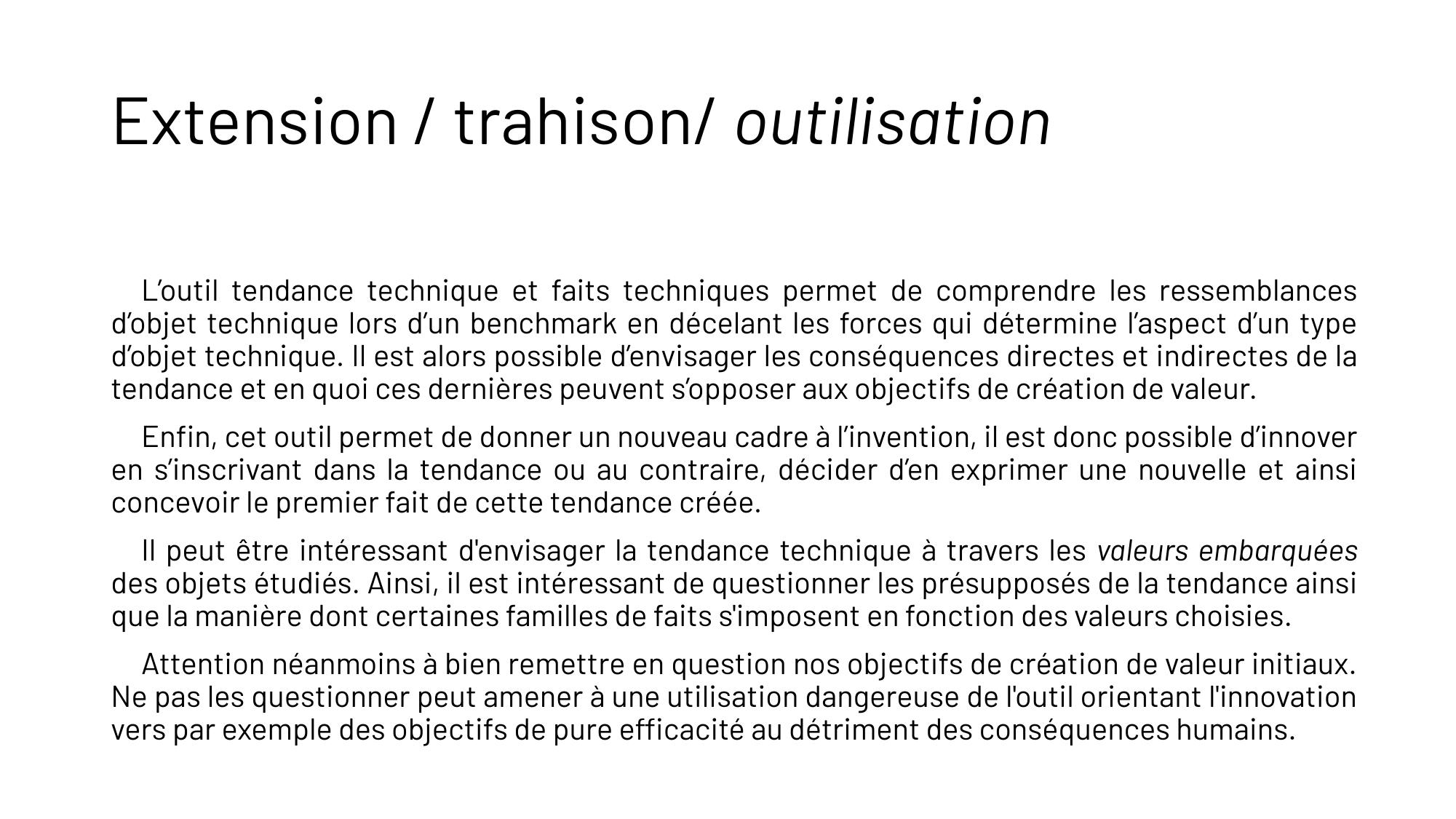

# Extension / trahison/ outilisation

 L’outil tendance technique et faits techniques permet de comprendre les ressemblances d’objet technique lors d’un benchmark en décelant les forces qui détermine l’aspect d’un type d’objet technique. Il est alors possible d’envisager les conséquences directes et indirectes de la tendance et en quoi ces dernières peuvent s’opposer aux objectifs de création de valeur.
 Enfin, cet outil permet de donner un nouveau cadre à l’invention, il est donc possible d’innover en s’inscrivant dans la tendance ou au contraire, décider d’en exprimer une nouvelle et ainsi concevoir le premier fait de cette tendance créée.
 Il peut être intéressant d'envisager la tendance technique à travers les valeurs embarquées des objets étudiés. Ainsi, il est intéressant de questionner les présupposés de la tendance ainsi que la manière dont certaines familles de faits s'imposent en fonction des valeurs choisies.
 Attention néanmoins à bien remettre en question nos objectifs de création de valeur initiaux. Ne pas les questionner peut amener à une utilisation dangereuse de l'outil orientant l'innovation vers par exemple des objectifs de pure efficacité au détriment des conséquences humains.